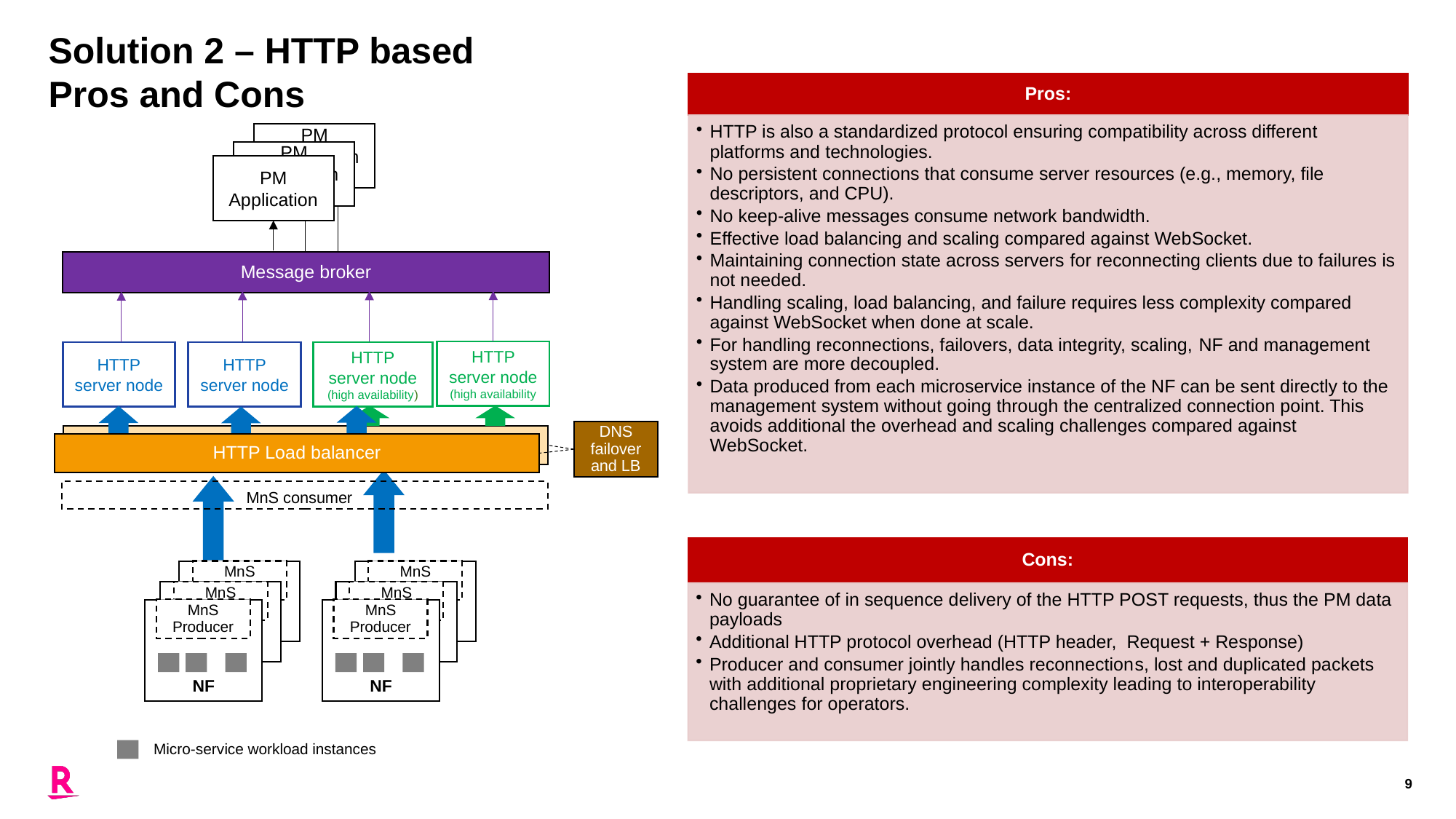

# Solution 2 – HTTP based Pros and Cons
Pros:
HTTP is also a standardized protocol ensuring compatibility across different platforms and technologies.
No persistent connections that consume server resources (e.g., memory, file descriptors, and CPU).
No keep-alive messages consume network bandwidth.
Effective load balancing and scaling compared against WebSocket.
Maintaining connection state across servers for reconnecting clients due to failures is not needed.
Handling scaling, load balancing, and failure requires less complexity compared against WebSocket when done at scale.
For handling reconnections, failovers, data integrity, scaling, NF and management system are more decoupled.
Data produced from each microservice instance of the NF can be sent directly to the management system without going through the centralized connection point. This avoids additional the overhead and scaling challenges compared against WebSocket.
PM
Application
instances
PM
Application
instances
PM
Application
Message broker
HTTP
server node
(high availability
HTTP
server node
HTTP
server node
(high availability)
HTTP
server node

DNS failover and LB
HTTP Load balancer
HTTP Load balancer

MnS consumer

Cons:
No guarantee of in sequence delivery of the HTTP POST requests, thus the PM data payloads
Additional HTTP protocol overhead (HTTP header,  Request + Response)
Producer and consumer jointly handles reconnections, lost and duplicated packets with additional proprietary engineering complexity leading to interoperability challenges for operators.
MnS Producer
NF
MnS Producer
NF
MnS Producer
NF
MnS Producer
NF
MnS Producer
MnS Producer
NF
NF

Micro-service workload instances